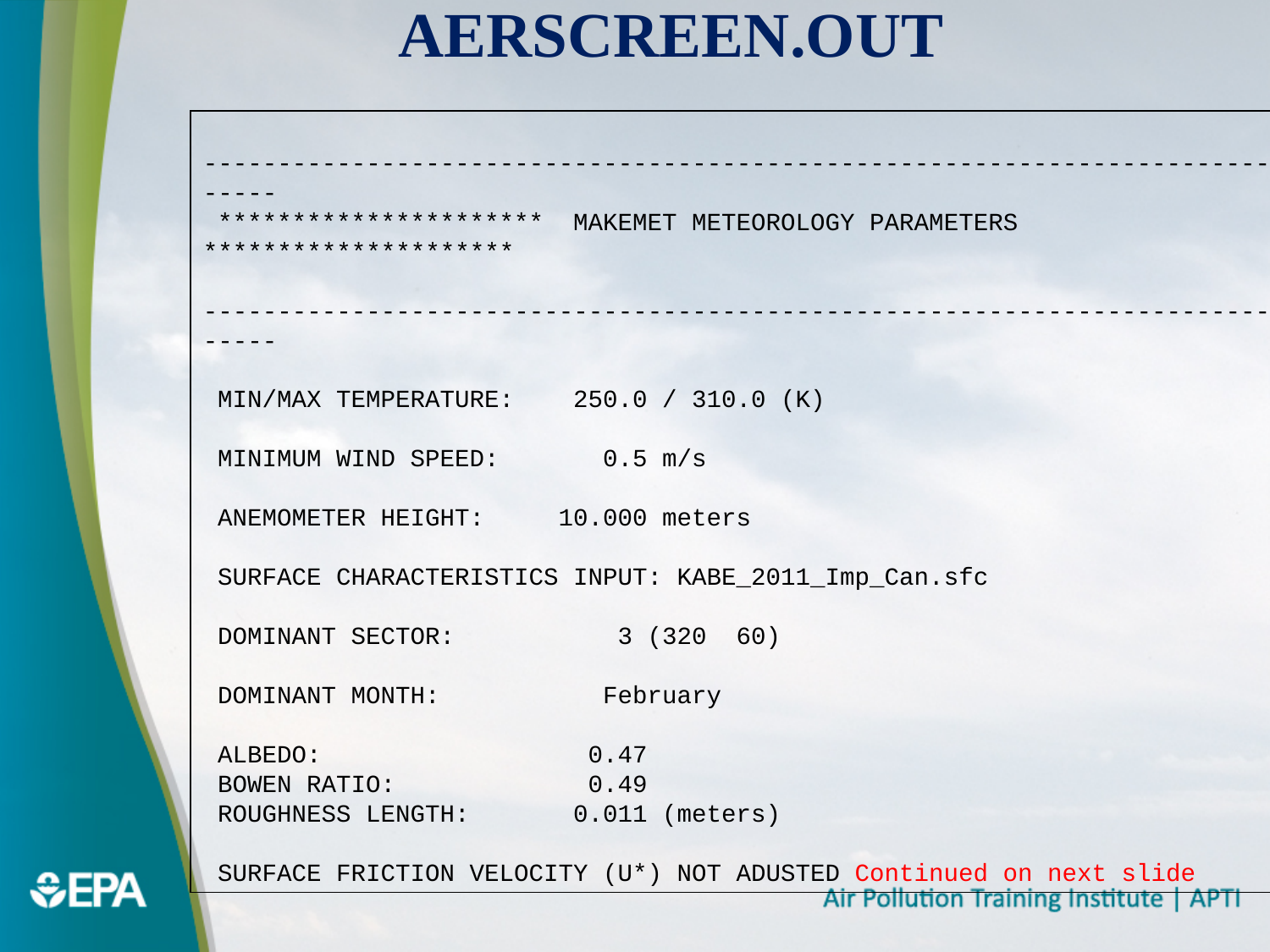

# AERSCREEN.OUT
 -----------------------------------------------------------------------------
 **********************  MAKEMET METEOROLOGY PARAMETERS  *********************
 -----------------------------------------------------------------------------

 MIN/MAX TEMPERATURE:    250.0 / 310.0 (K)

 MINIMUM WIND SPEED:       0.5 m/s

 ANEMOMETER HEIGHT:     10.000 meters

 SURFACE CHARACTERISTICS INPUT: KABE_2011_Imp_Can.sfc

 DOMINANT SECTOR:           3 (320  60)

 DOMINANT MONTH:           February

 ALBEDO:                  0.47
 BOWEN RATIO:             0.49
 ROUGHNESS LENGTH:       0.011 (meters)

 SURFACE FRICTION VELOCITY (U*) NOT ADUSTED Continued on next slide